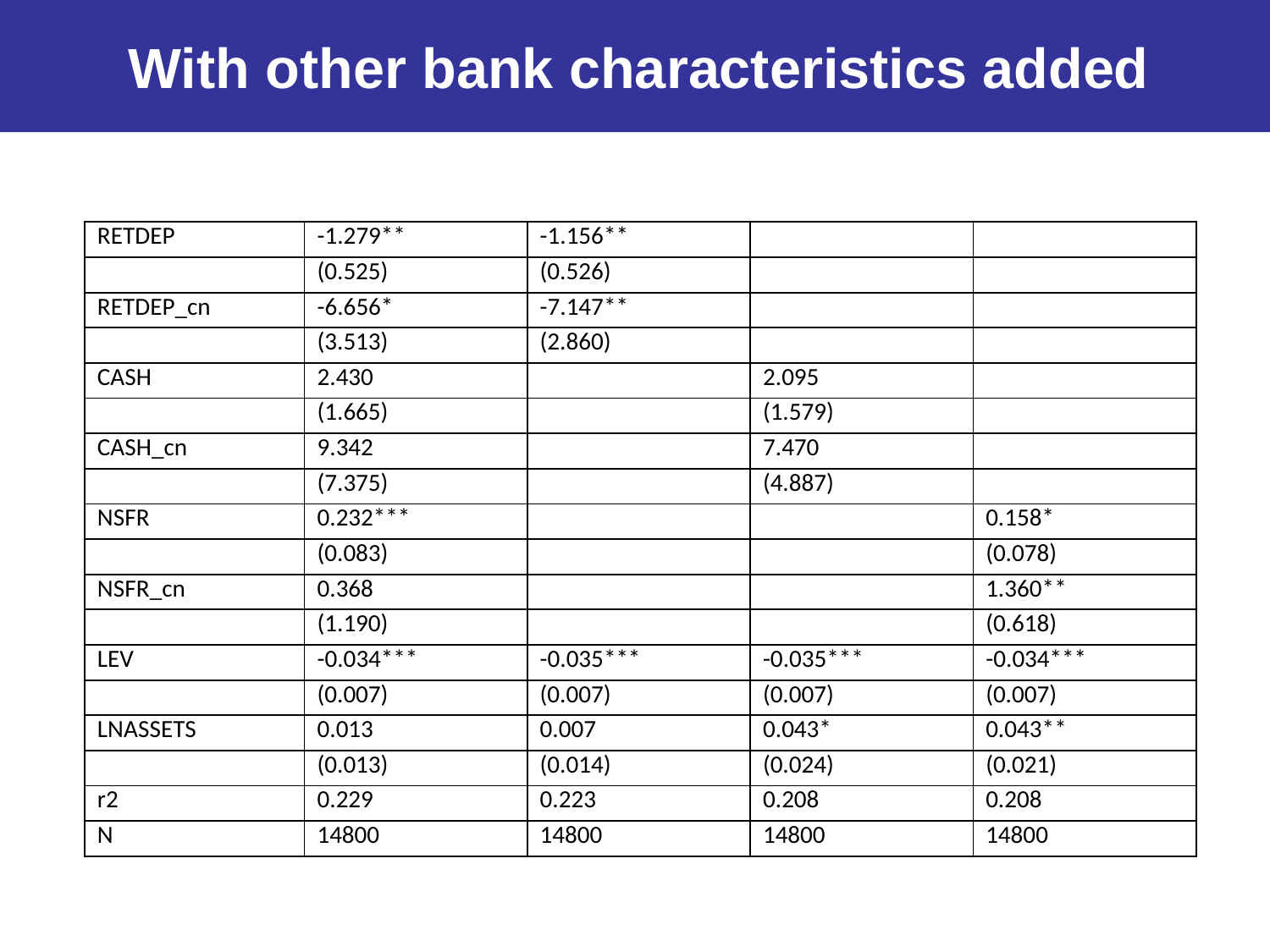

With other bank characteristics added
| RETDEP | -1.279\*\* | -1.156\*\* |  |  |
| --- | --- | --- | --- | --- |
|  | (0.525) | (0.526) |  |  |
| RETDEP\_cn | -6.656\* | -7.147\*\* |  |  |
|  | (3.513) | (2.860) |  |  |
| CASH | 2.430 |  | 2.095 |  |
|  | (1.665) |  | (1.579) |  |
| CASH\_cn | 9.342 |  | 7.470 |  |
|  | (7.375) |  | (4.887) |  |
| NSFR | 0.232\*\*\* |  |  | 0.158\* |
|  | (0.083) |  |  | (0.078) |
| NSFR\_cn | 0.368 |  |  | 1.360\*\* |
|  | (1.190) |  |  | (0.618) |
| LEV | -0.034\*\*\* | -0.035\*\*\* | -0.035\*\*\* | -0.034\*\*\* |
|  | (0.007) | (0.007) | (0.007) | (0.007) |
| LNASSETS | 0.013 | 0.007 | 0.043\* | 0.043\*\* |
|  | (0.013) | (0.014) | (0.024) | (0.021) |
| r2 | 0.229 | 0.223 | 0.208 | 0.208 |
| N | 14800 | 14800 | 14800 | 14800 |